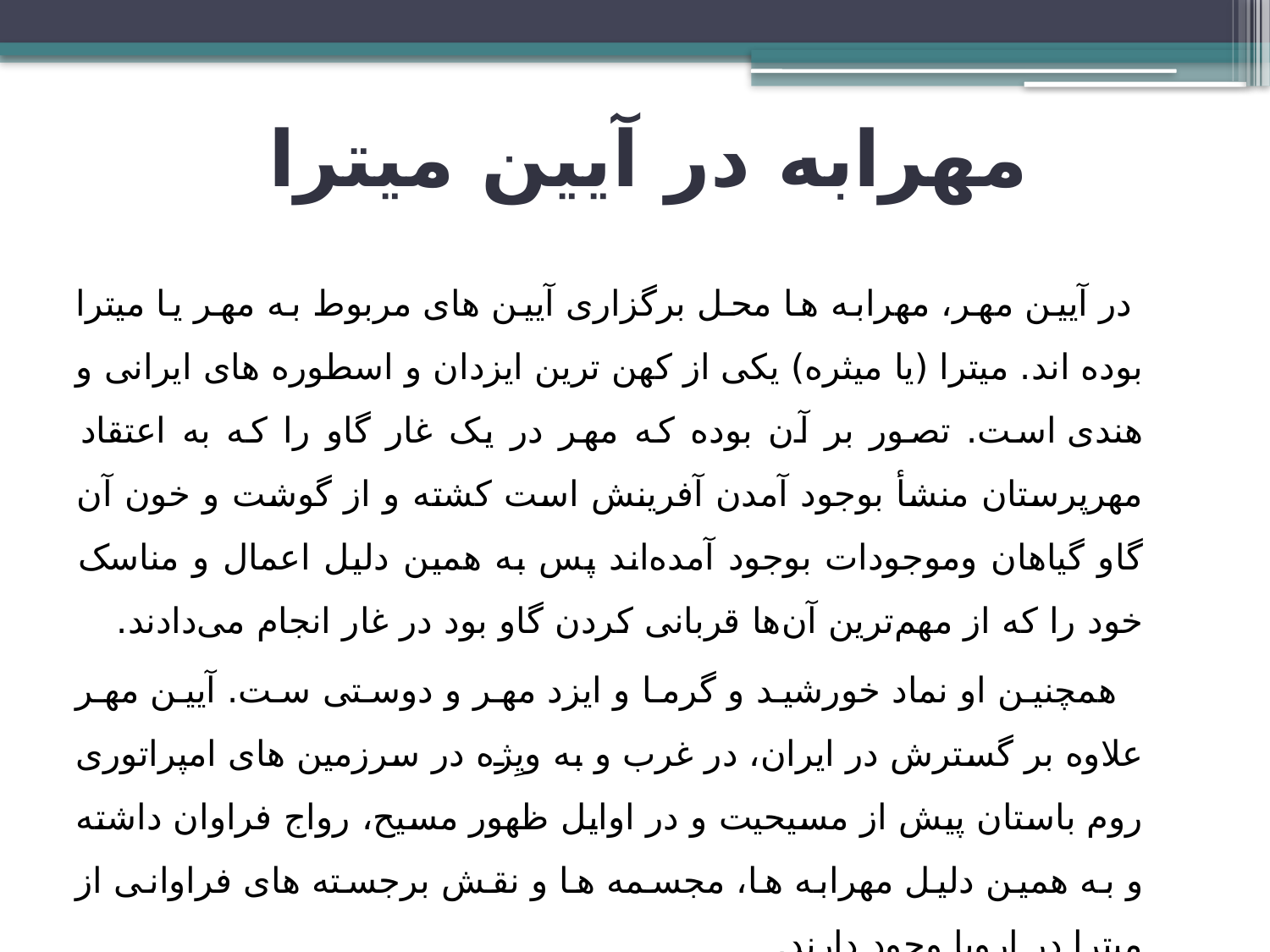

# مهرابه در آیین میترا
   در آیین مهر، مهرابه ها محل برگزاری آیین های مربوط به مهر یا میترا بوده اند. میترا (یا میثره) یکی از کهن ترین ایزدان و اسطوره های ایرانی و هندی است. تصور بر آن بوده که مهر در یک غار گاو را که به اعتقاد مهرپرستان منشأ بوجود آمدن آفرینش است کشته و از گوشت و خون آن گاو گیاهان وموجودات بوجود آمده‌اند پس به همین دلیل اعمال و مناسک خود را که از مهم‌ترین آن‌ها قربانی کردن گاو بود در غار انجام می‌دادند.
    همچنین او نماد خورشید و گرما و ایزد مهر و دوستی ست. آیین مهر علاوه بر گسترش در ایران، در غرب و به ویِژه در سرزمین های امپراتوری روم باستان پیش از مسیحیت و در اوایل ظهور مسیح، رواج فراوان داشته و به همین دلیل مهرابه ها، مجسمه ها و نقش برجسته های فراوانی از میترا در اروپا وجود دارند.